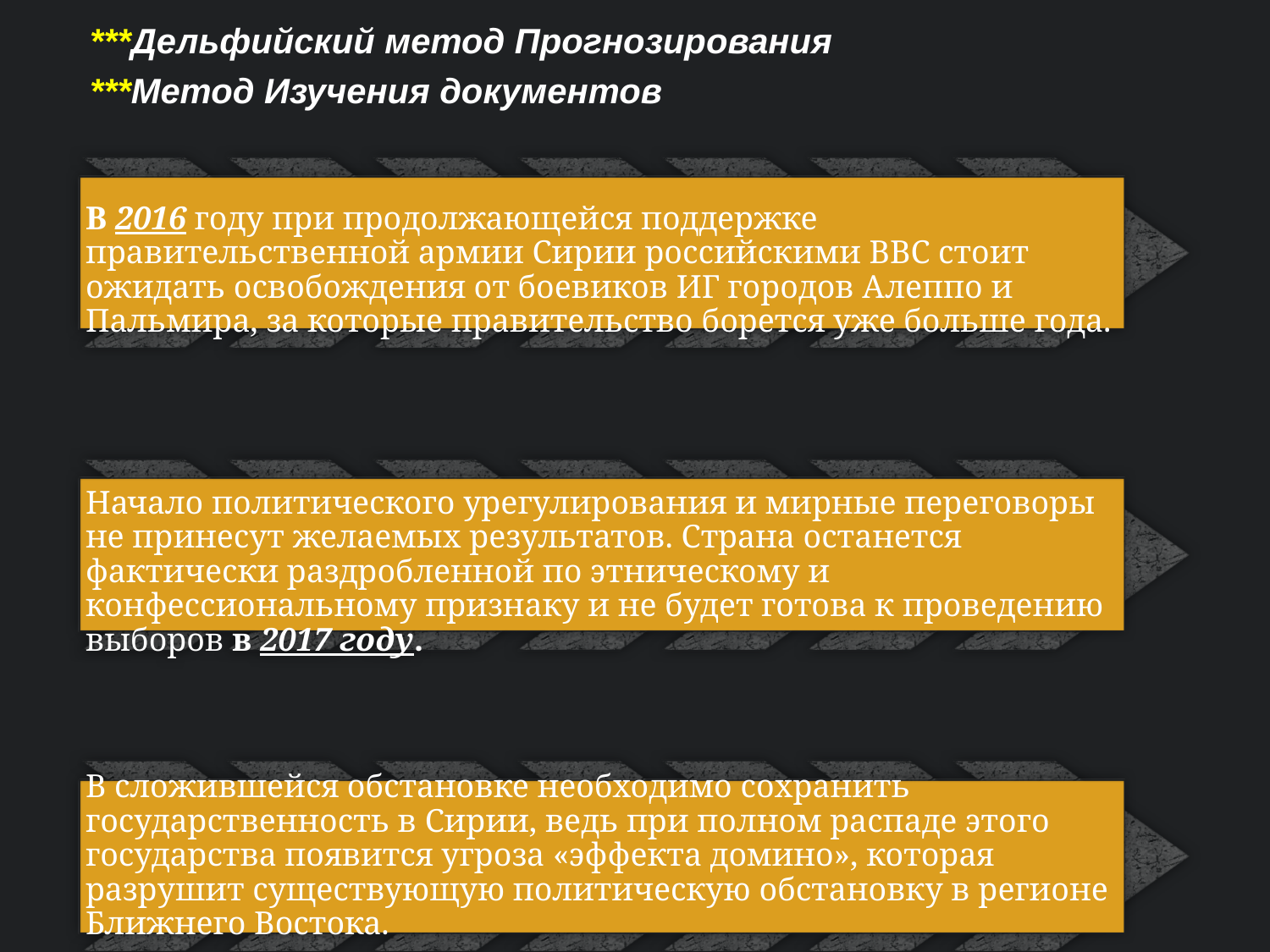

***Дельфийский метод Прогнозирования
***Метод Изучения документов

В 2016 году при продолжающейся поддержке правительственной армии Сирии российскими ВВС стоит ожидать освобождения от боевиков ИГ городов Алеппо и Пальмира, за которые правительство борется уже больше года.

Начало политического урегулирования и мирные переговоры не принесут желаемых результатов. Страна останется фактически раздробленной по этническому и конфессиональному признаку и не будет готова к проведению выборов в 2017 году.

В сложившейся обстановке необходимо сохранить государственность в Сирии, ведь при полном распаде этого государства появится угроза «эффекта домино», которая разрушит существующую политическую обстановку в регионе Ближнего Востока.

#